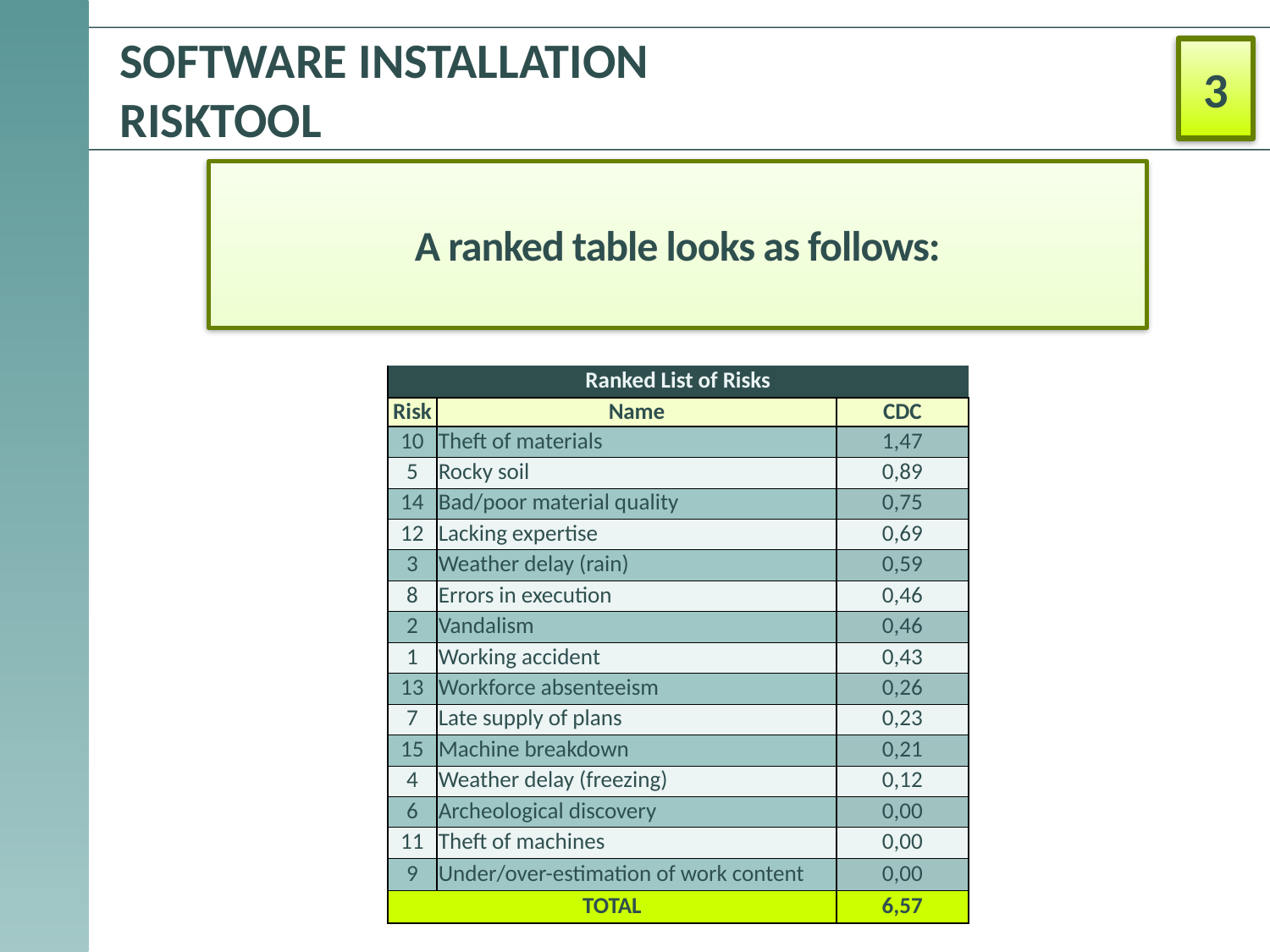

# Software installation RiskTool
3
A ranked table looks as follows:
| Ranked List of Risks |  |  |
| --- | --- | --- |
| Risk | Name | CDC |
| 10 | Theft of materials | 1,47 |
| 5 | Rocky soil | 0,89 |
| 14 | Bad/poor material quality | 0,75 |
| 12 | Lacking expertise | 0,69 |
| 3 | Weather delay (rain) | 0,59 |
| 8 | Errors in execution | 0,46 |
| 2 | Vandalism | 0,46 |
| 1 | Working accident | 0,43 |
| 13 | Workforce absenteeism | 0,26 |
| 7 | Late supply of plans | 0,23 |
| 15 | Machine breakdown | 0,21 |
| 4 | Weather delay (freezing) | 0,12 |
| 6 | Archeological discovery | 0,00 |
| 11 | Theft of machines | 0,00 |
| 9 | Under/over-estimation of work content | 0,00 |
| TOTAL |  | 6,57 |